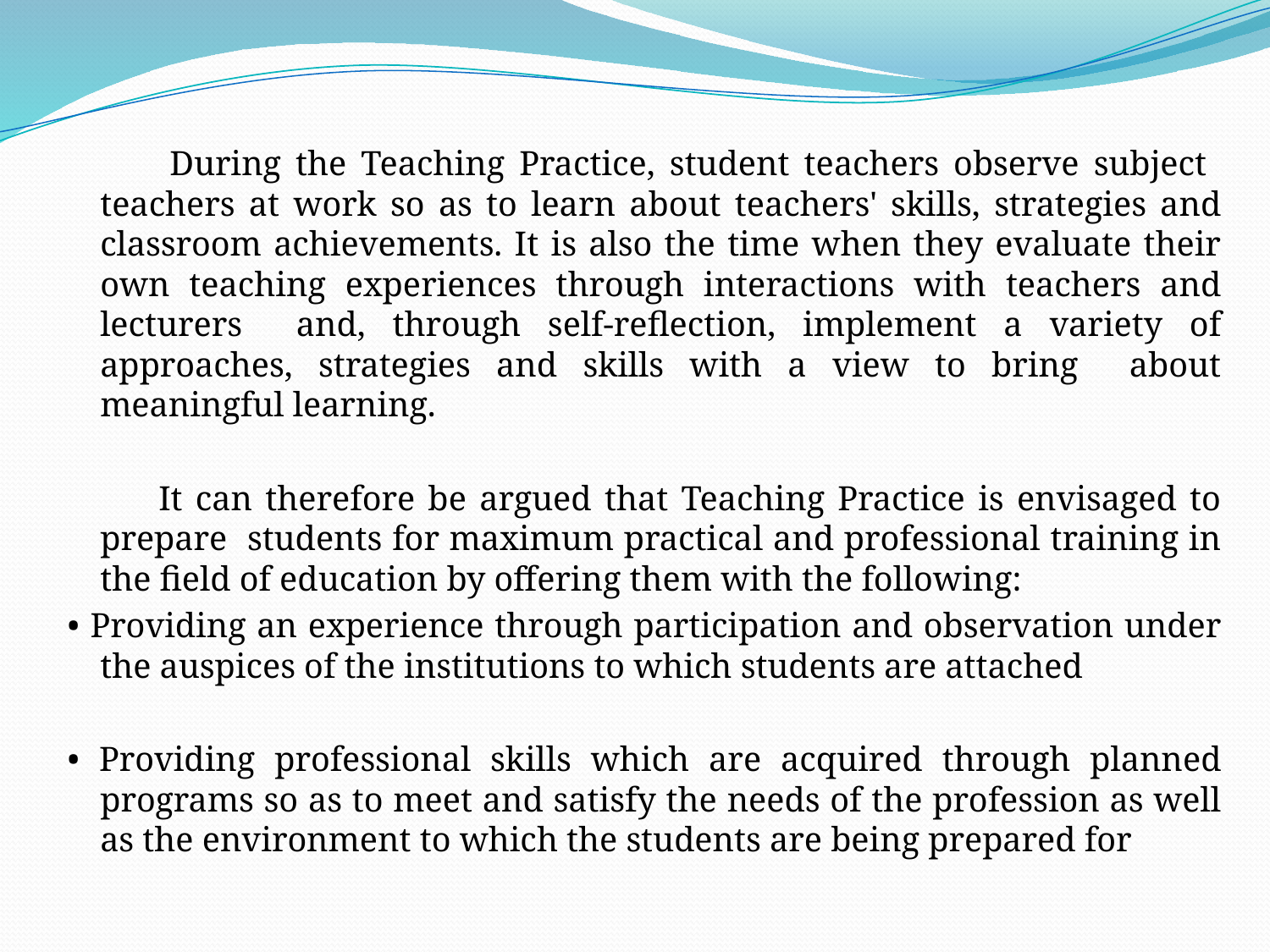

During the Teaching Practice, student teachers observe subject  teachers at work so as to learn about teachers' skills, strategies and classroom achievements. It is also the time when they evaluate their own teaching experiences through interactions with teachers and lecturers  and, through self-reflection, implement a variety of approaches, strategies and skills with a view to bring  about meaningful learning.

       It can therefore be argued that Teaching Practice is envisaged to prepare  students for maximum practical and professional training in the field of education by offering them with the following:
• Providing an experience through participation and observation under the auspices of the institutions to which students are attached

• Providing professional skills which are acquired through planned programs so as to meet and satisfy the needs of the profession as well as the environment to which the students are being prepared for